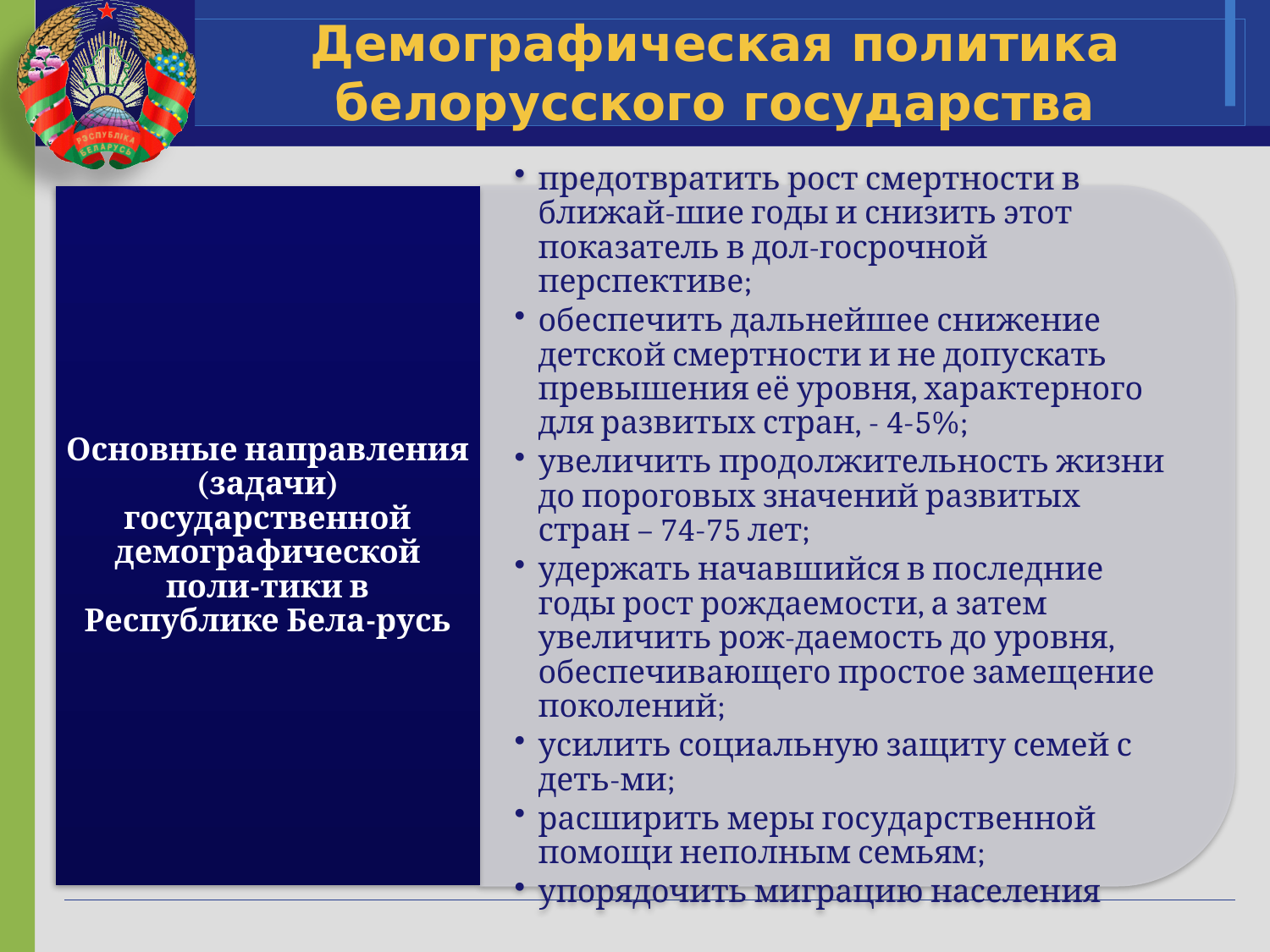

# Демографическая политика белорусского государства
предотвратить рост смертности в ближай-шие годы и снизить этот показатель в дол-госрочной перспективе;
обеспечить дальнейшее снижение детской смертности и не допускать превышения её уровня, характерного для развитых стран, - 4-5%;
увеличить продолжительность жизни до пороговых значений развитых стран – 74-75 лет;
удержать начавшийся в последние годы рост рождаемости, а затем увеличить рож-даемость до уровня, обеспечивающего простое замещение поколений;
усилить социальную защиту семей с деть-ми;
расширить меры государственной помощи неполным семьям;
упорядочить миграцию населения
Основные направления (задачи) государственной демографической поли-тики в Республике Бела-русь